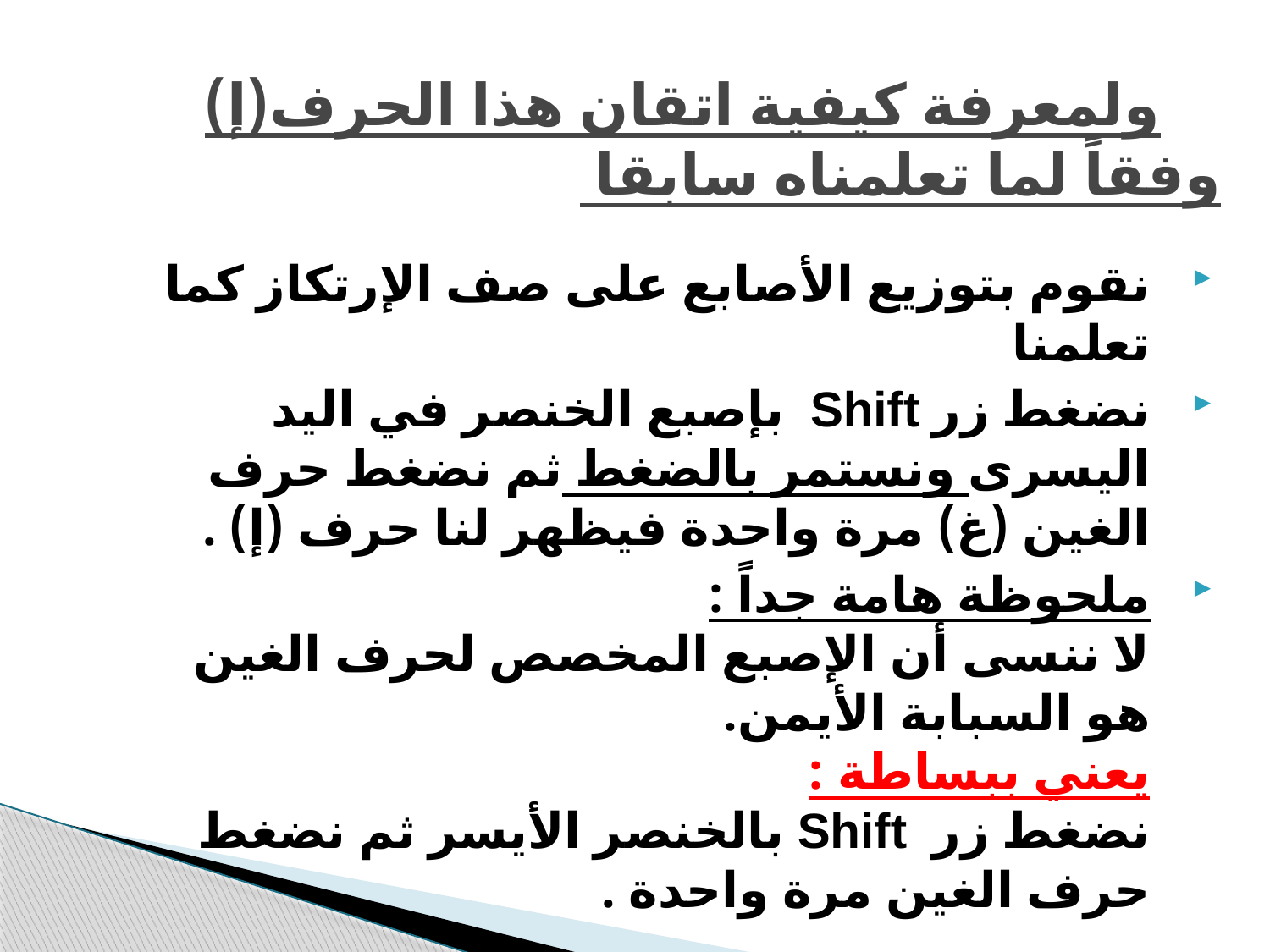

# ولمعرفة كيفية اتقان هذا الحرف(إ) وفقاً لما تعلمناه سابقا
نقوم بتوزيع الأصابع على صف الإرتكاز كما تعلمنا
نضغط زر Shift  بإصبع الخنصر في اليد اليسرى ونستمر بالضغط ثم نضغط حرف الغين (غ) مرة واحدة فيظهر لنا حرف (إ) .
ملحوظة هامة جداً :
لا ننسى أن الإصبع المخصص لحرف الغين هو السبابة الأيمن.
يعني ببساطة :
نضغط زر  Shift بالخنصر الأيسر ثم نضغط حرف الغين مرة واحدة .